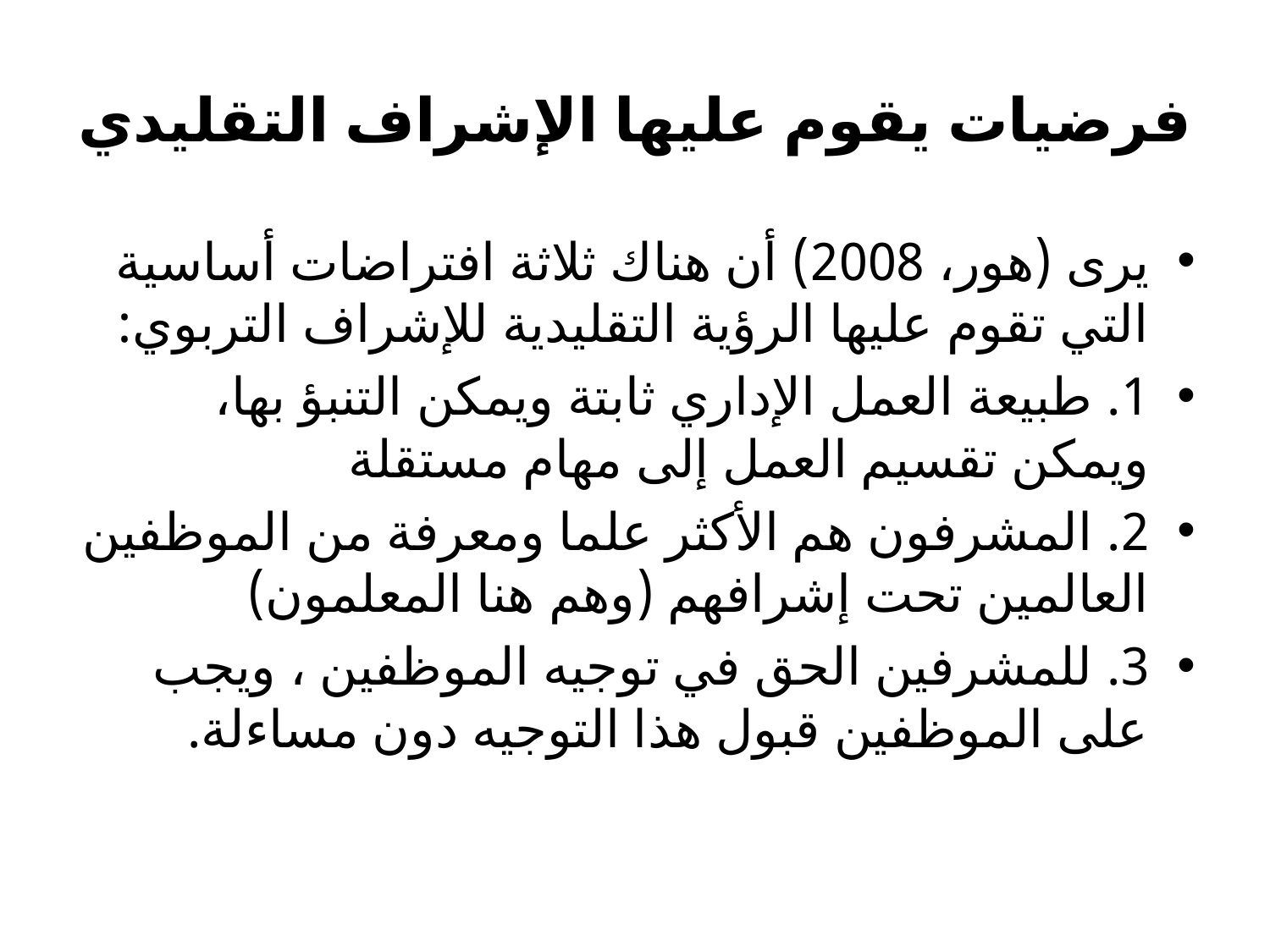

# فرضيات يقوم عليها الإشراف التقليدي
يرى (هور، 2008) أن هناك ثلاثة افتراضات أساسية التي تقوم عليها الرؤية التقليدية للإشراف التربوي:
1. طبيعة العمل الإداري ثابتة ويمكن التنبؤ بها، ويمكن تقسيم العمل إلى مهام مستقلة
2. المشرفون هم الأكثر علما ومعرفة من الموظفين العالمين تحت إشرافهم (وهم هنا المعلمون)
3. للمشرفين الحق في توجيه الموظفين ، ويجب على الموظفين قبول هذا التوجيه دون مساءلة.